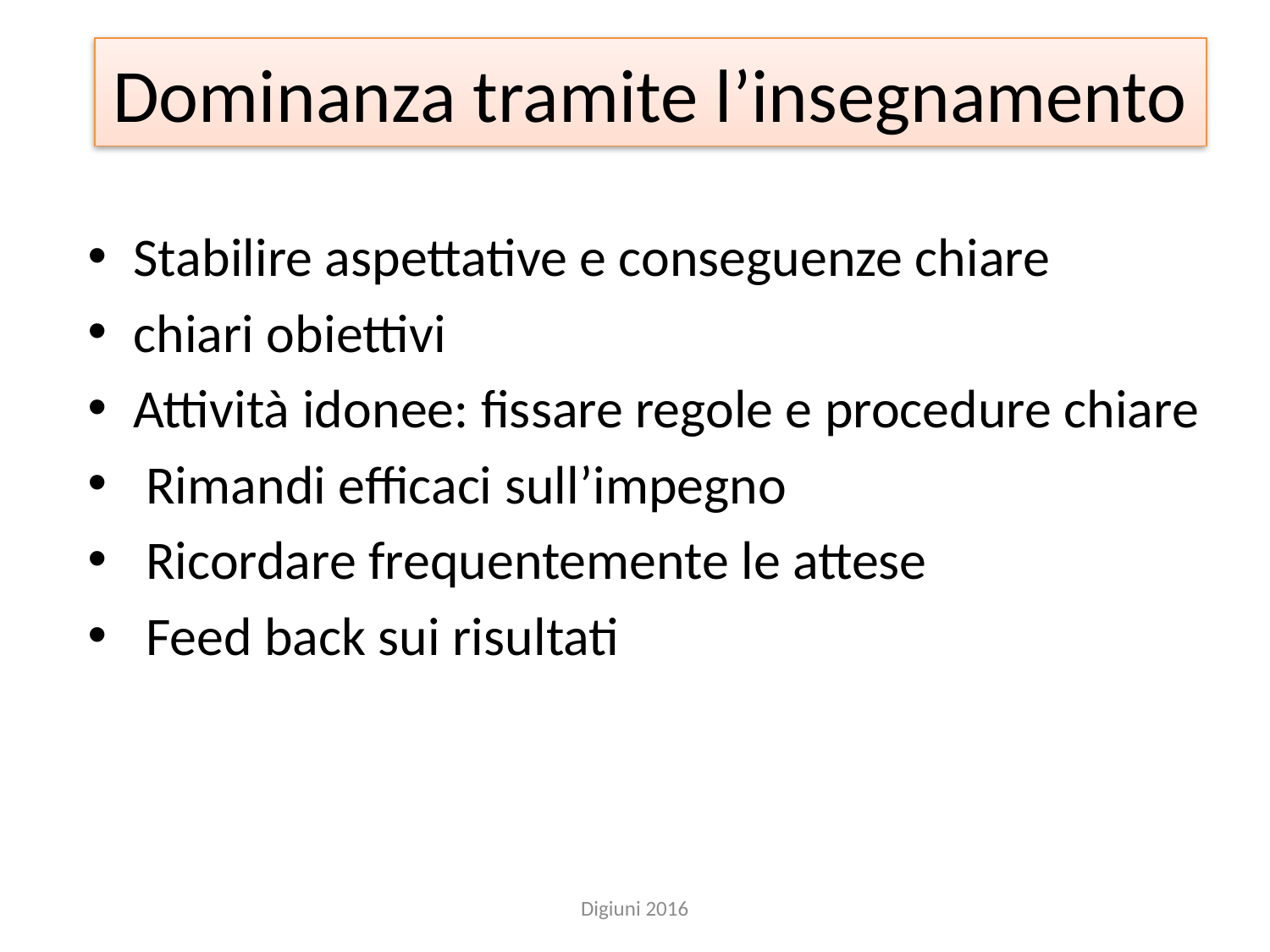

# Dominanza tramite l’insegnamento
Stabilire aspettative e conseguenze chiare
chiari obiettivi
Attività idonee: fissare regole e procedure chiare
 Rimandi efficaci sull’impegno
 Ricordare frequentemente le attese
 Feed back sui risultati
Digiuni 2016